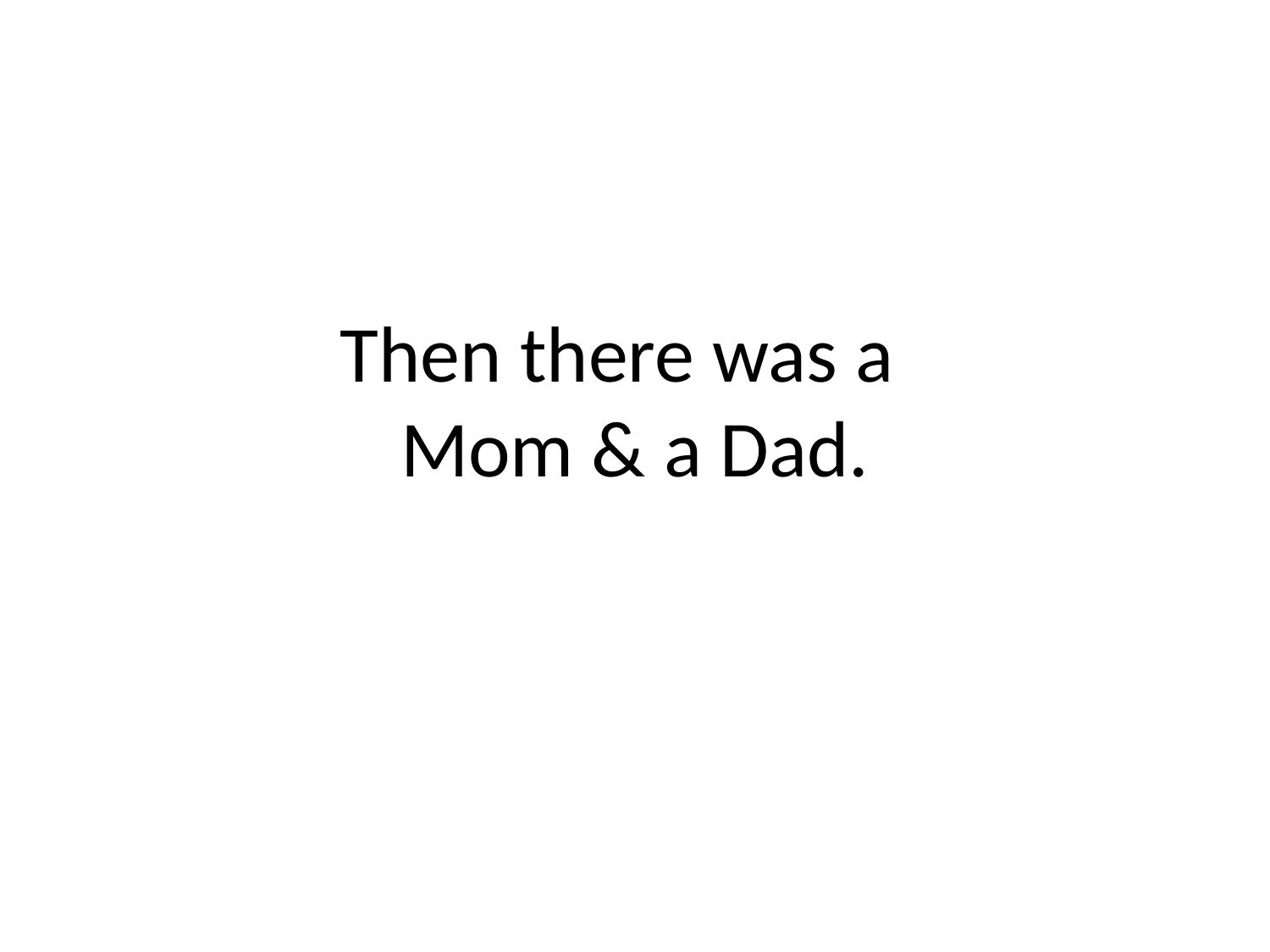

# Then there was a Mom & a Dad.